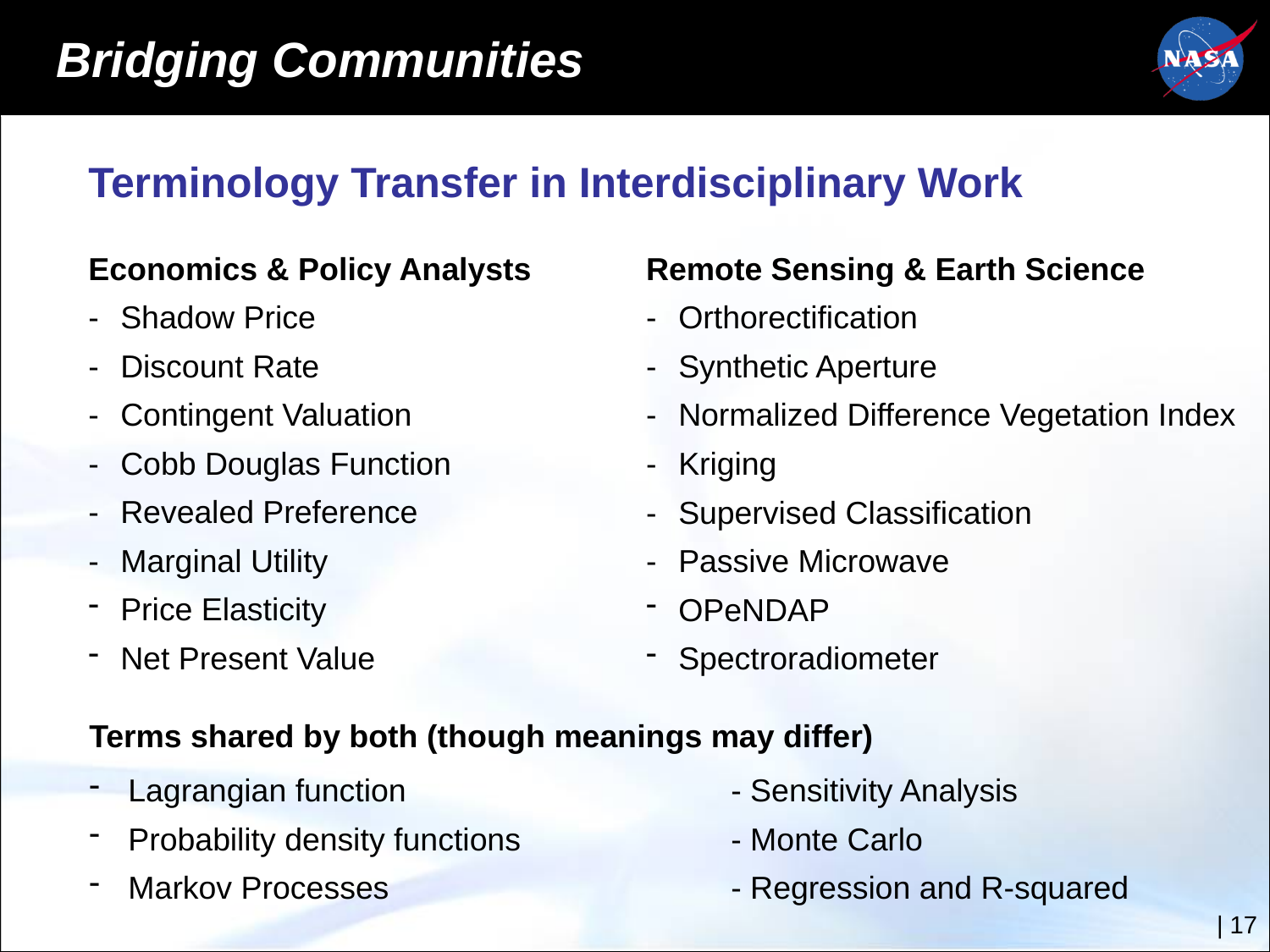

Bridging Communities
Terminology Transfer in Interdisciplinary Work

Economics & Policy Analysts
- 	Shadow Price
- 	Discount Rate
- 	Contingent Valuation
- 	Cobb Douglas Function
- 	Revealed Preference
- 	Marginal Utility
Price Elasticity
Net Present Value

Remote Sensing & Earth Science
-	Orthorectification
-	Synthetic Aperture
- 	Normalized Difference Vegetation Index
- 	Kriging
- 	Supervised Classification
- 	Passive Microwave
OPeNDAP
Spectroradiometer
Terms shared by both (though meanings may differ)
 Lagrangian function	- Sensitivity Analysis
 Probability density functions	- Monte Carlo
 Markov Processes	- Regression and R-squared
|‌ 17